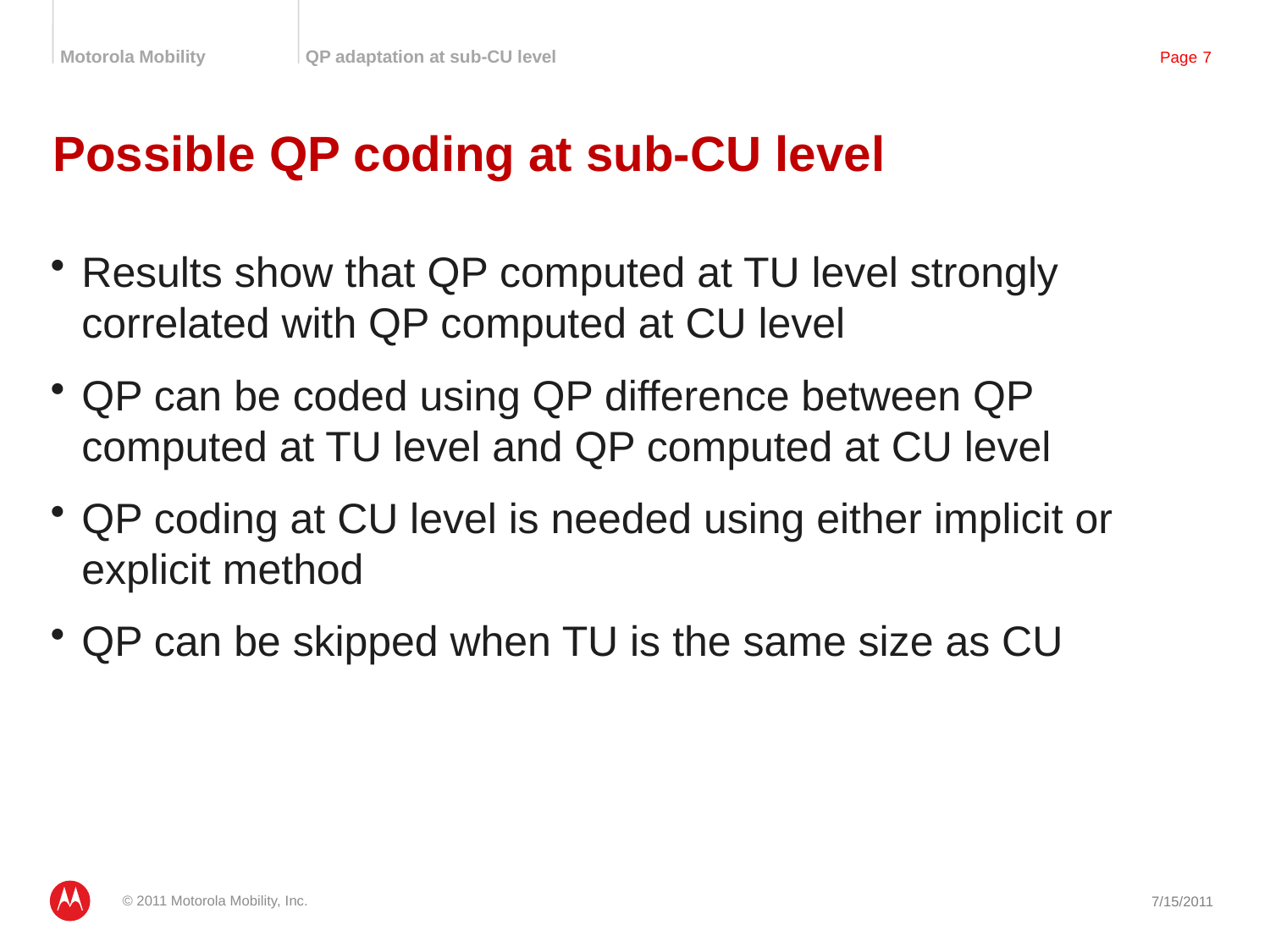

# Possible QP coding at sub-CU level
Results show that QP computed at TU level strongly correlated with QP computed at CU level
QP can be coded using QP difference between QP computed at TU level and QP computed at CU level
QP coding at CU level is needed using either implicit or explicit method
QP can be skipped when TU is the same size as CU
© 2011 Motorola Mobility, Inc.
7/15/2011